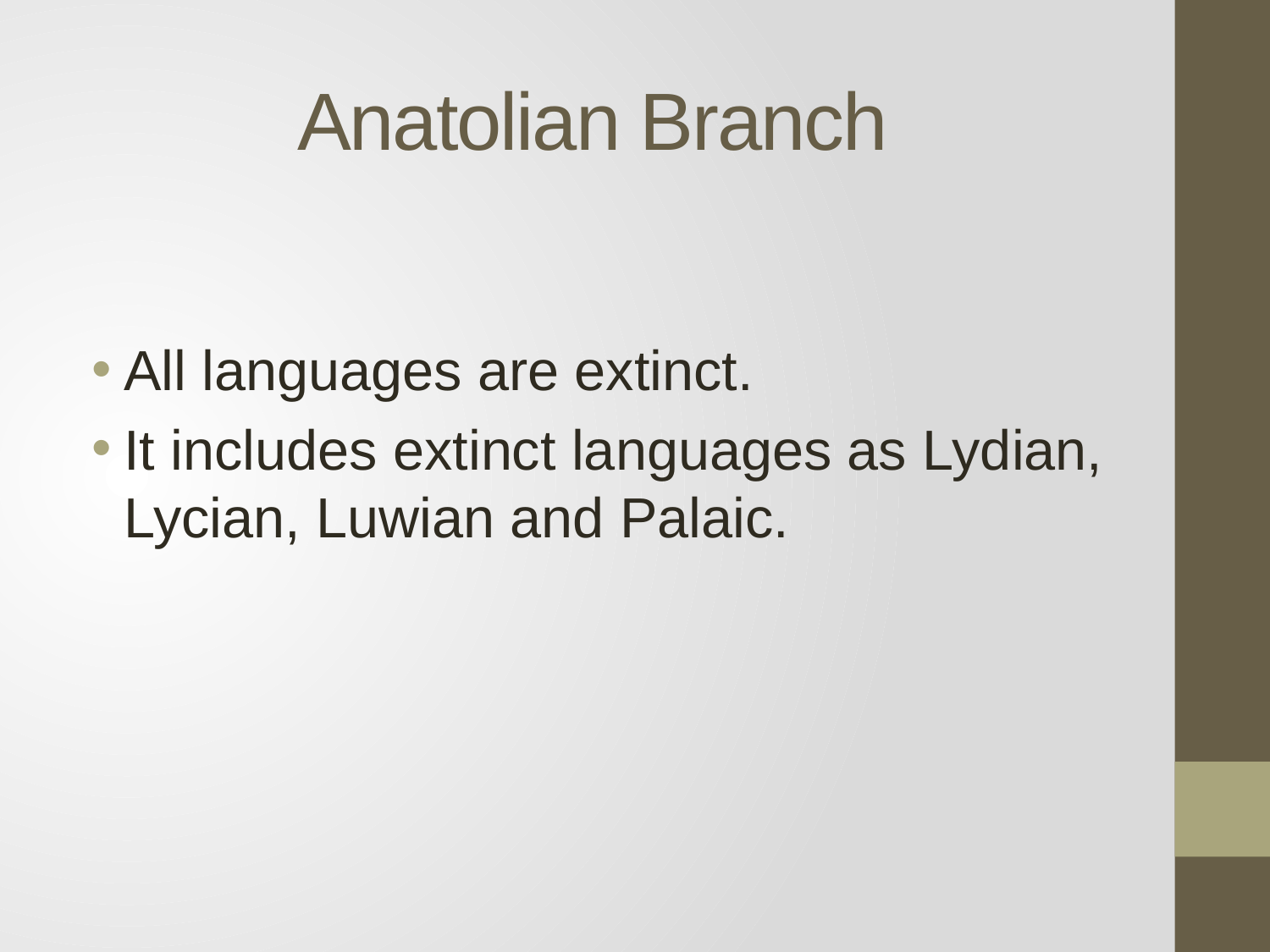

# Anatolian Branch
All languages are extinct.
It includes extinct languages as Lydian, Lycian, Luwian and Palaic.